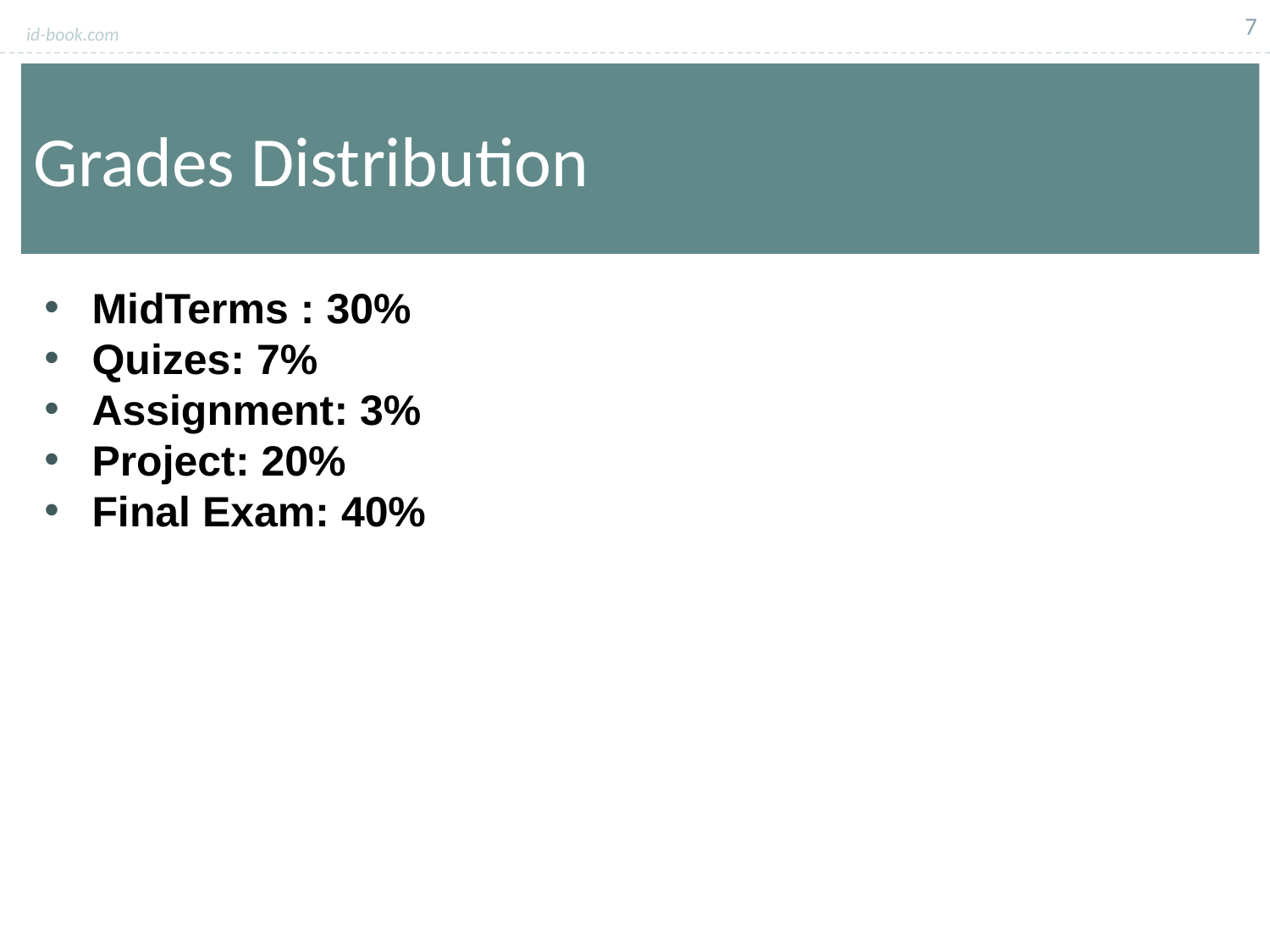

7
Grades Distribution
MidTerms : 30%
Quizes: 7%
Assignment: 3%
Project: 20%
Final Exam: 40%